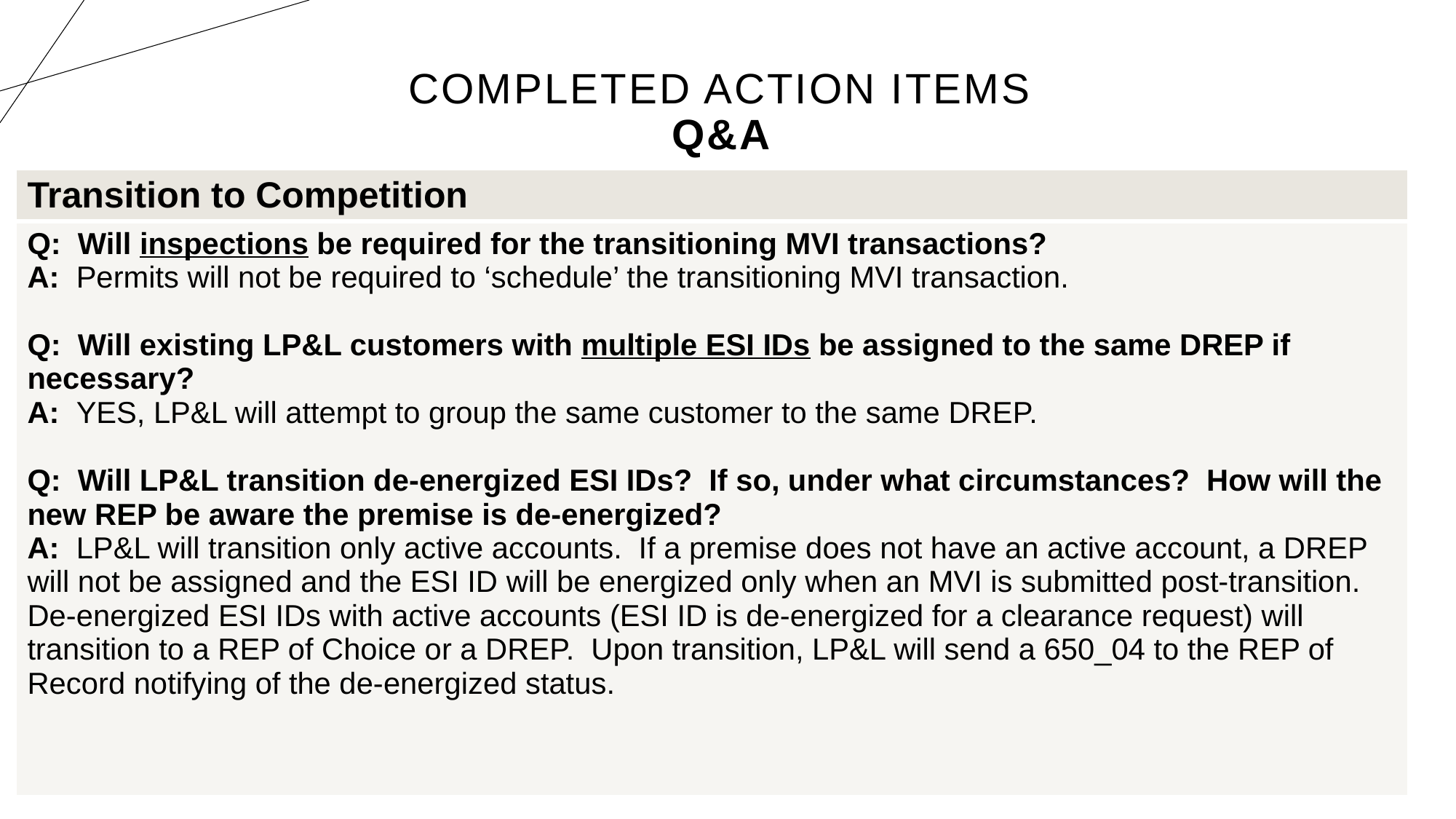

# Completed Action Items Q&A
| Transition to Competition |
| --- |
| Q: Will inspections be required for the transitioning MVI transactions? A: Permits will not be required to ‘schedule’ the transitioning MVI transaction. Q: Will existing LP&L customers with multiple ESI IDs be assigned to the same DREP if necessary? A: YES, LP&L will attempt to group the same customer to the same DREP. Q: Will LP&L transition de-energized ESI IDs? If so, under what circumstances? How will the new REP be aware the premise is de-energized? A: LP&L will transition only active accounts. If a premise does not have an active account, a DREP will not be assigned and the ESI ID will be energized only when an MVI is submitted post-transition. De-energized ESI IDs with active accounts (ESI ID is de-energized for a clearance request) will transition to a REP of Choice or a DREP. Upon transition, LP&L will send a 650\_04 to the REP of Record notifying of the de-energized status. |